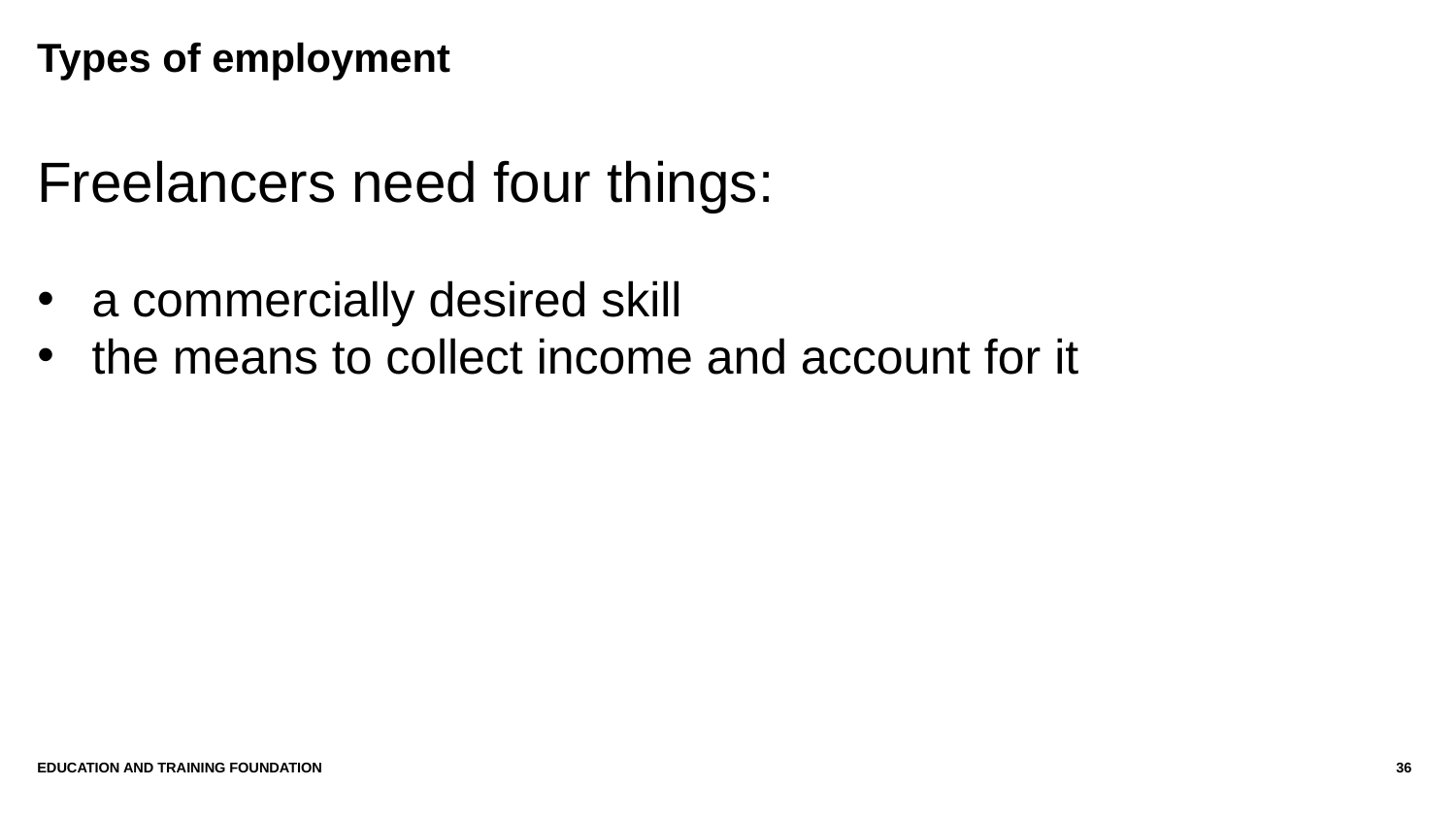

# Types of employment
Freelancers need four things:

a commercially desired skill
the means to collect income and account for it

Education and Training Foundation
36